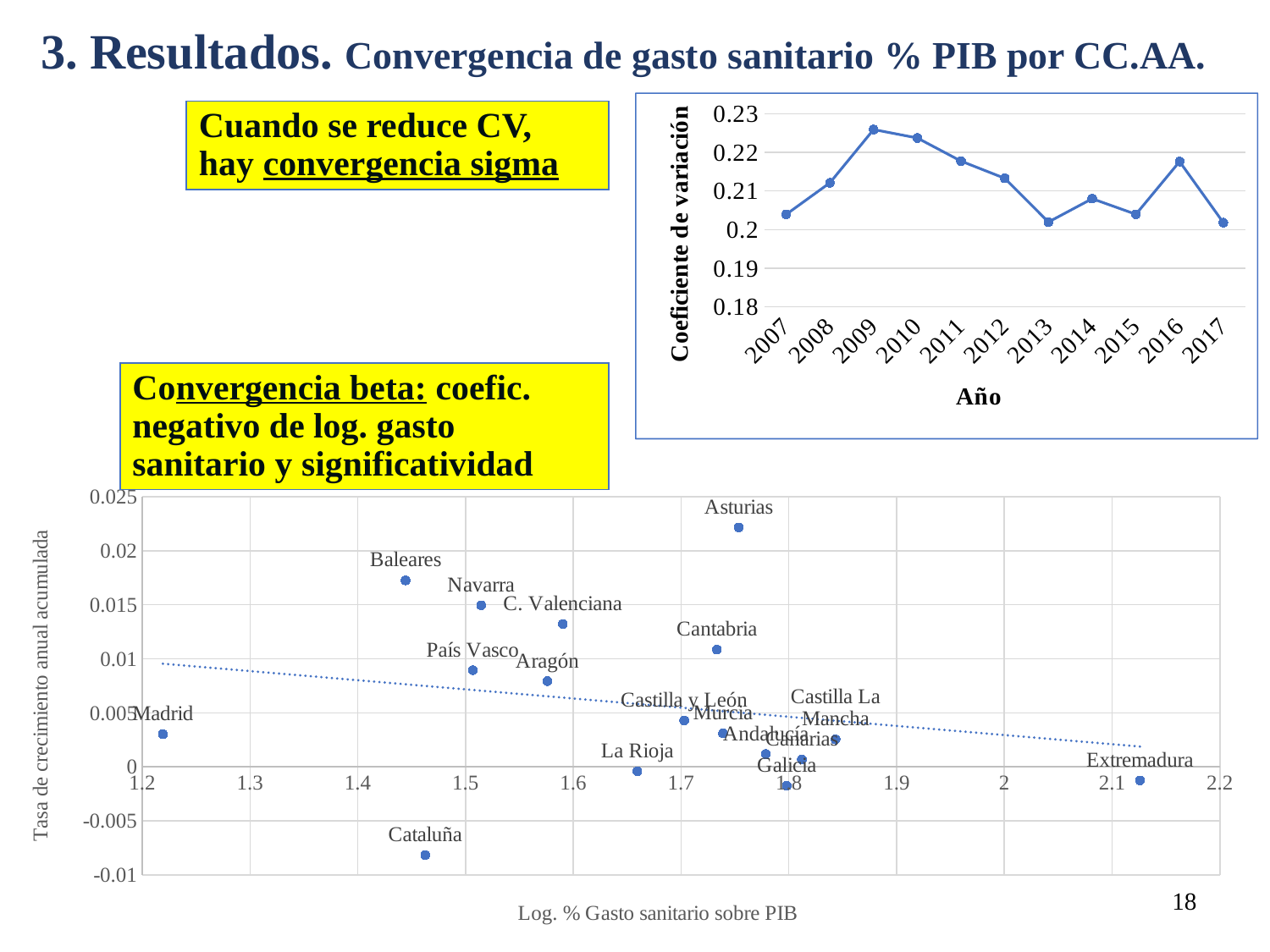

3. Resultados. Convergencia de gasto sanitario % PIB por CC.AA.

### Chart

| Category |  |
|---|---|
| 2007 | 0.20393171035084764 |
| 2008 | 0.2121250907908136 |
| 2009 | 0.2259438771650188 |
| 2010 | 0.2237472220101075 |
| 2011 | 0.21775873918911565 |
| 2012 | 0.2132931424691587 |
| 2013 | 0.20195692623361775 |
| 2014 | 0.20801108153257789 |
| 2015 | 0.20397476729533864 |
| 2016 | 0.2176428757382162 |
| 2017 | 0.2017994101041999 |
Cuando se reduce CV, hay convergencia sigma
Convergencia beta: coefic. negativo de log. gasto sanitario y significatividad

### Chart

| Category |  |
|---|---|
18